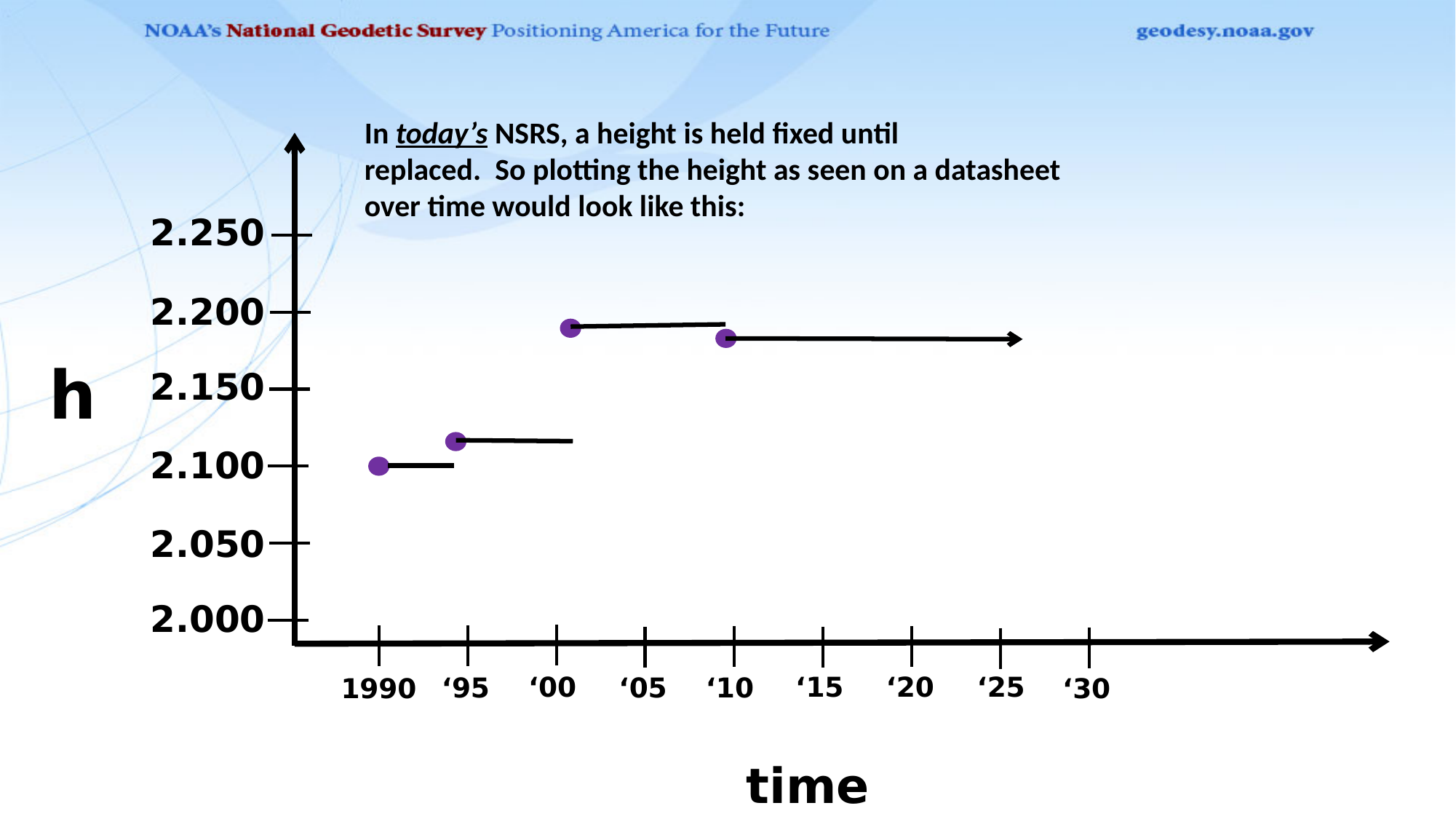

In today’s NSRS, a height is held fixed until
replaced.  So plotting the height as seen on a datasheet
over time would look like this:

2.250
2.200

h
2.150

2.100

2.050
2.000
‘00
‘15
‘20
‘25
‘10
‘95
‘05
1990
‘30
time